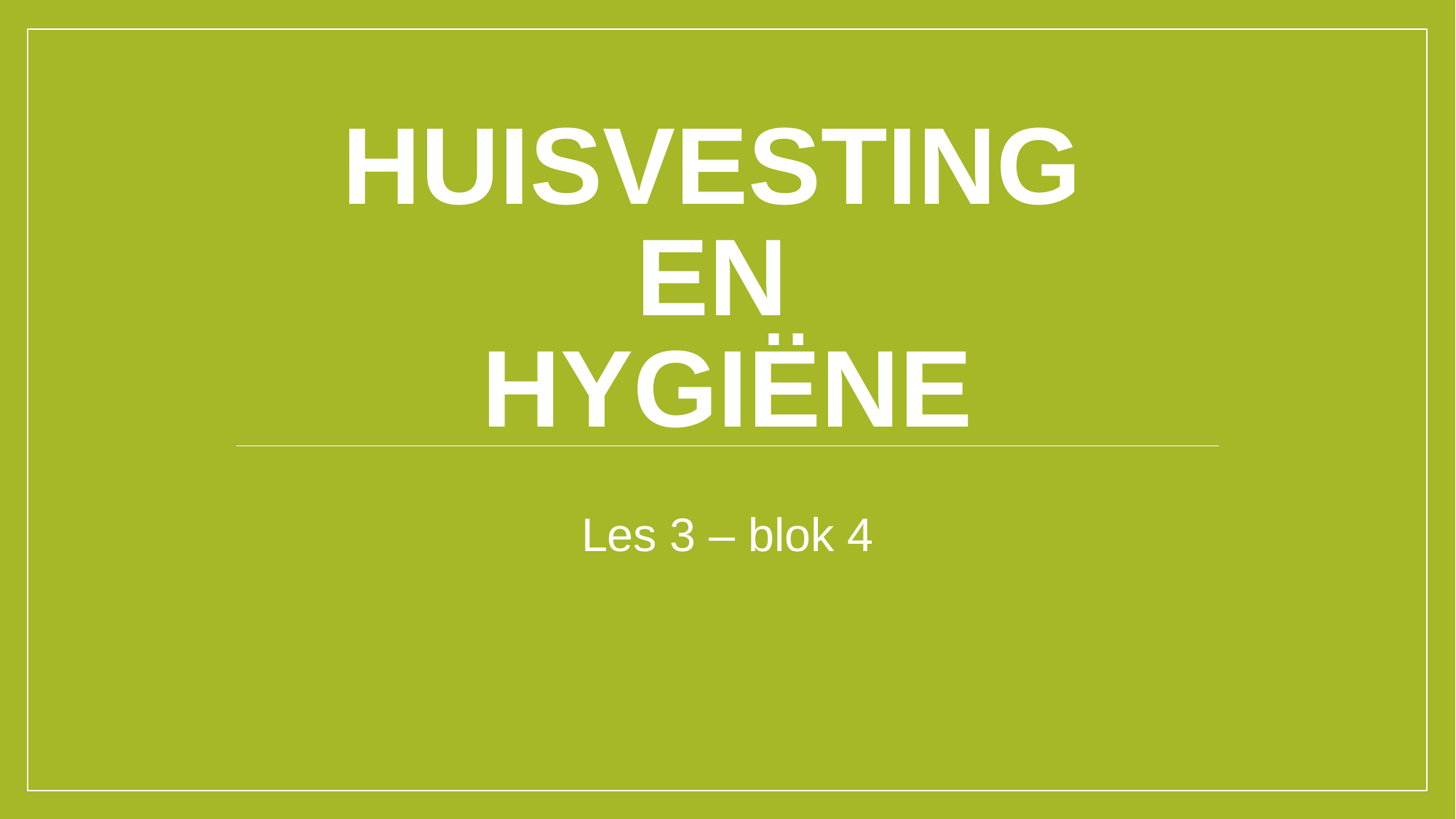

# Huisvesting en Hygiëne
Les 3 – blok 4